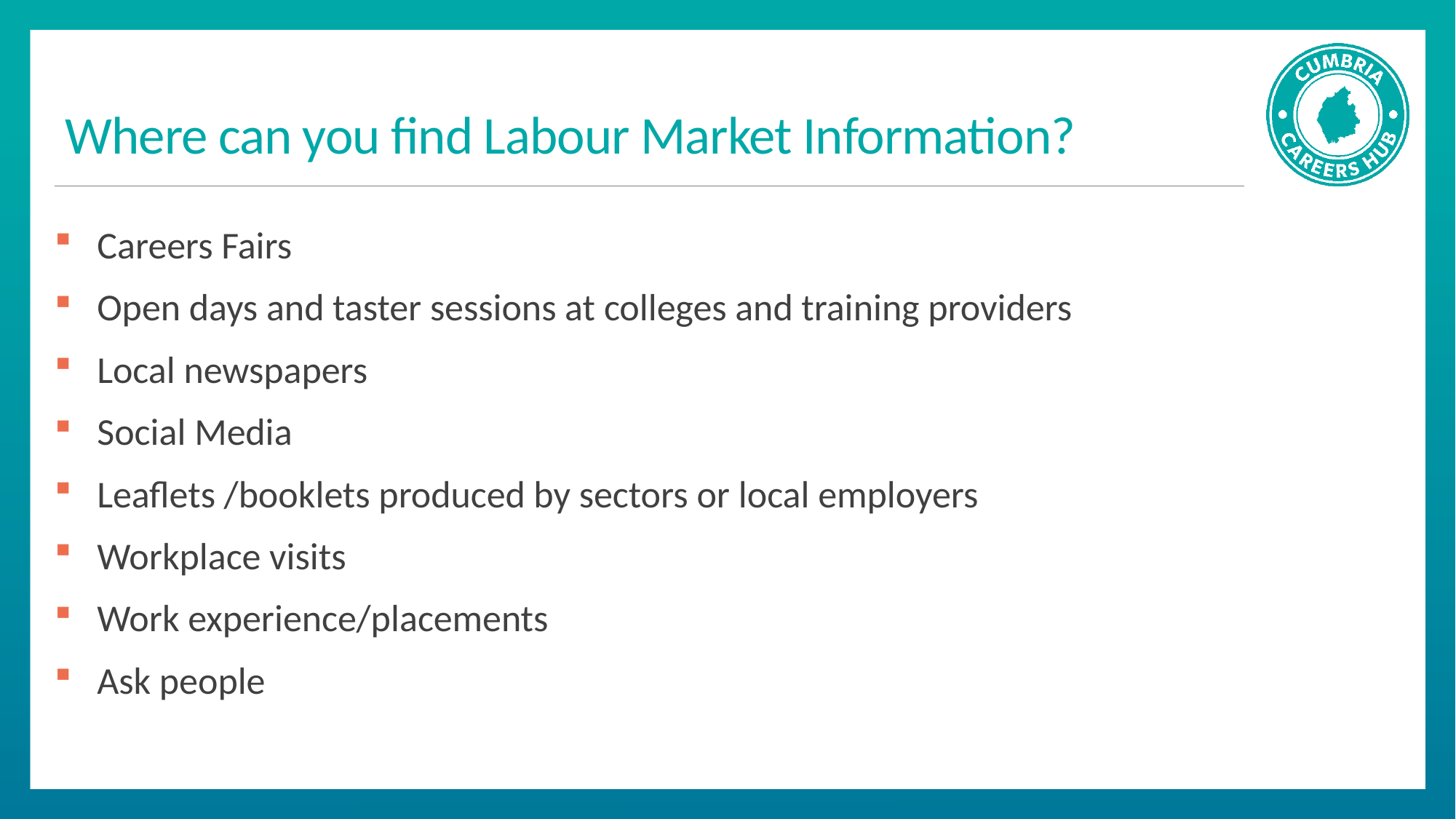

# Where can you find Labour Market Information?
Careers Fairs
Open days and taster sessions at colleges and training providers
Local newspapers
Social Media
Leaflets /booklets produced by sectors or local employers
Workplace visits
Work experience/placements
Ask people